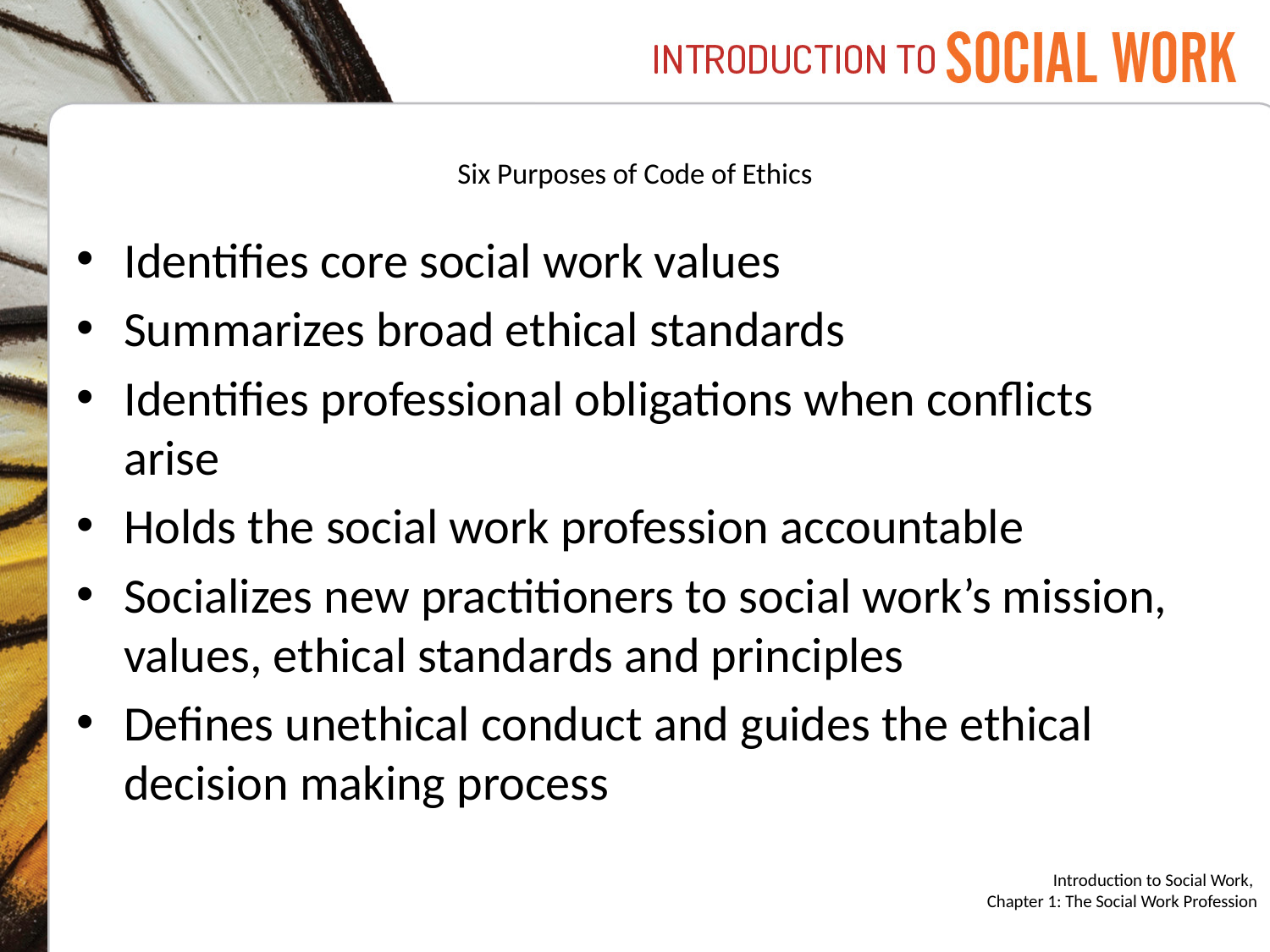

# Six Purposes of Code of Ethics
Identifies core social work values
Summarizes broad ethical standards
Identifies professional obligations when conflicts arise
Holds the social work profession accountable
Socializes new practitioners to social work’s mission, values, ethical standards and principles
Defines unethical conduct and guides the ethical decision making process

Introduction to Social Work,
Chapter 1: The Social Work Profession